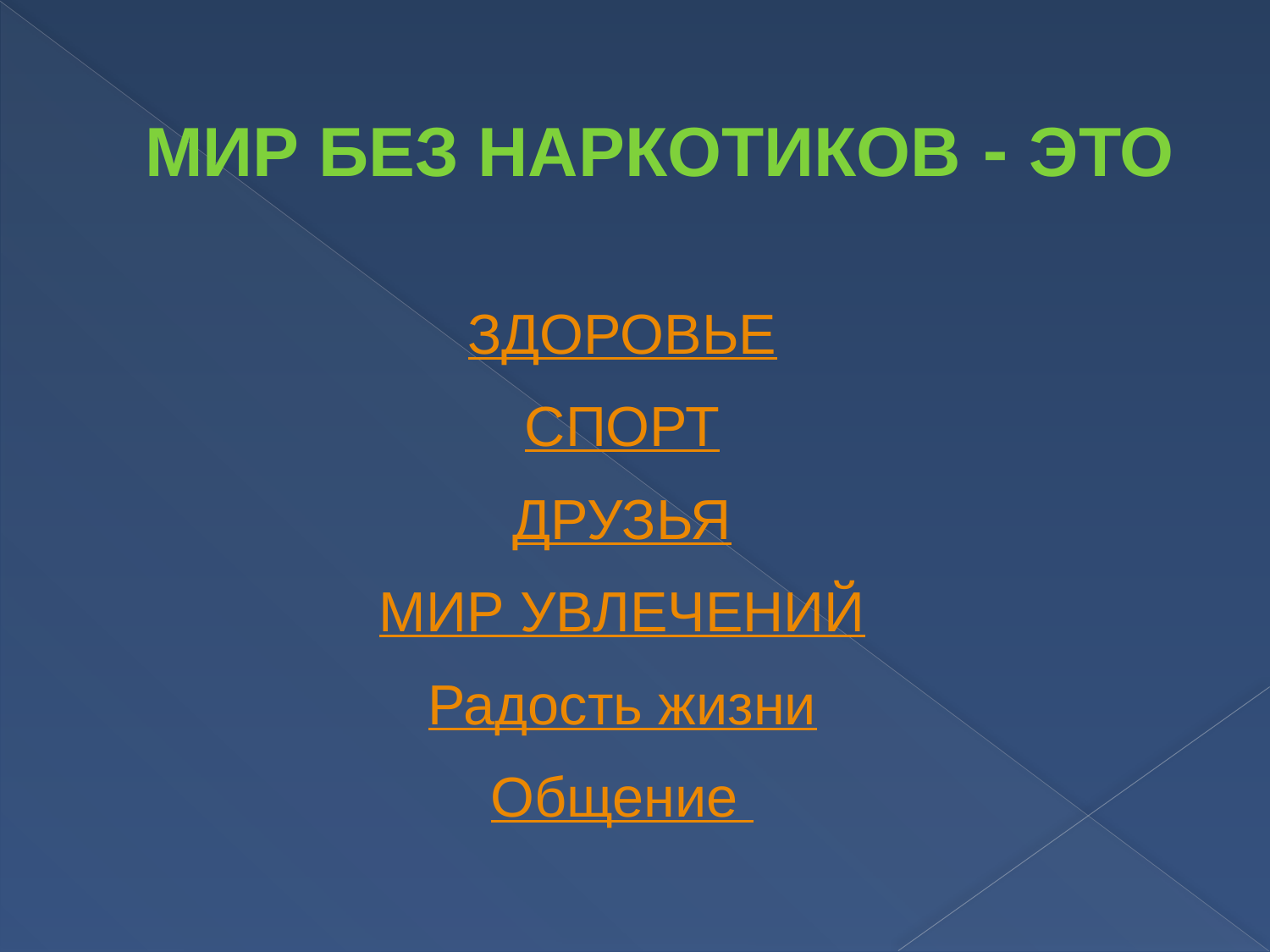

# Мир без наркотиков - это
ЗДОРОВЬЕ
СПОРТ
ДРУЗЬЯ
МИР УВЛЕЧЕНИЙ
Радость жизни
Общение